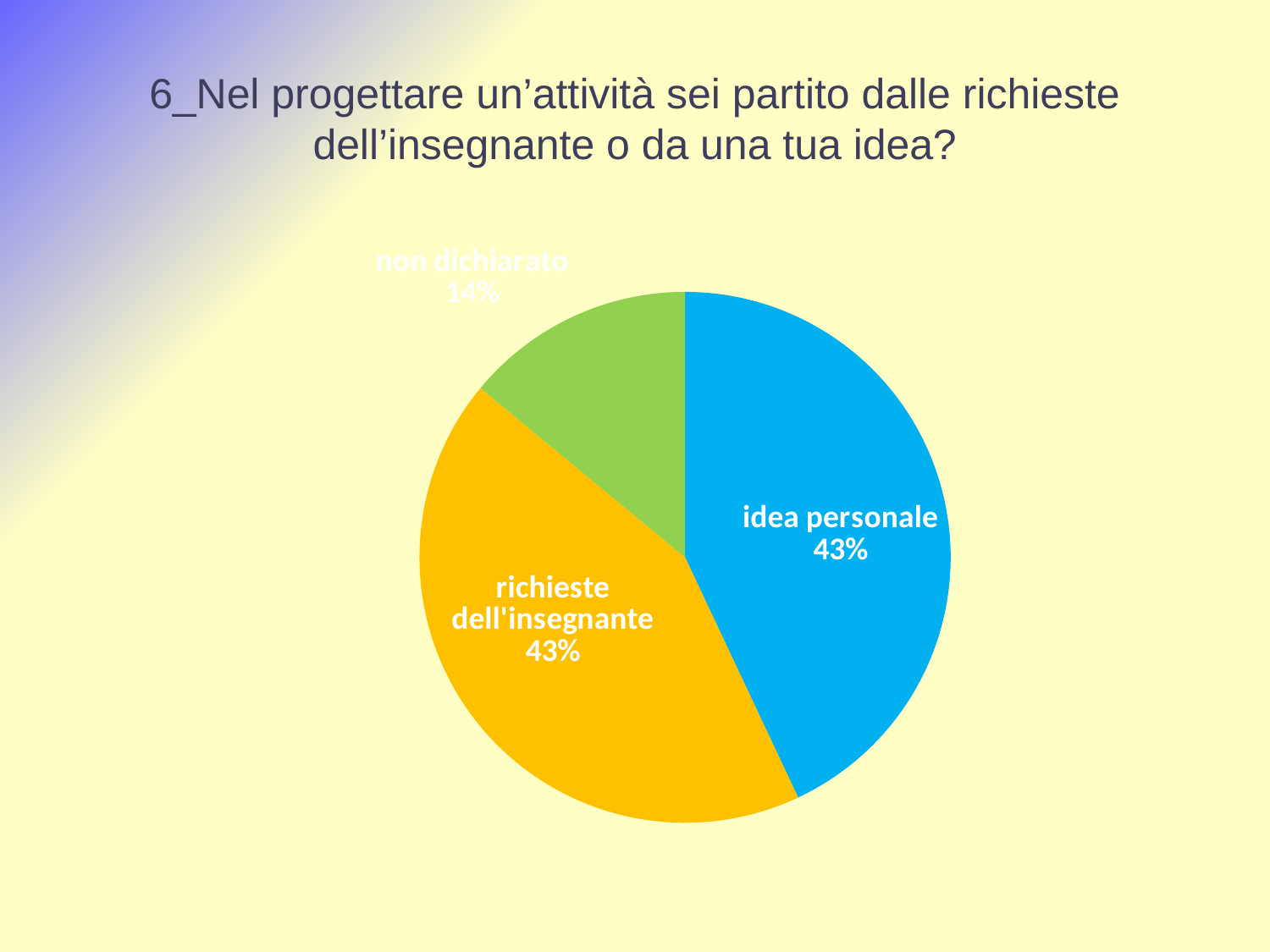

# 6_Nel progettare un’attività sei partito dalle richieste dell’insegnante o da una tua idea?

### Chart

| Category |  |
|---|---|
| idea personale | 0.43 |
| richieste dell'insegnante | 0.43 |
| non dichiarato | 0.14 |